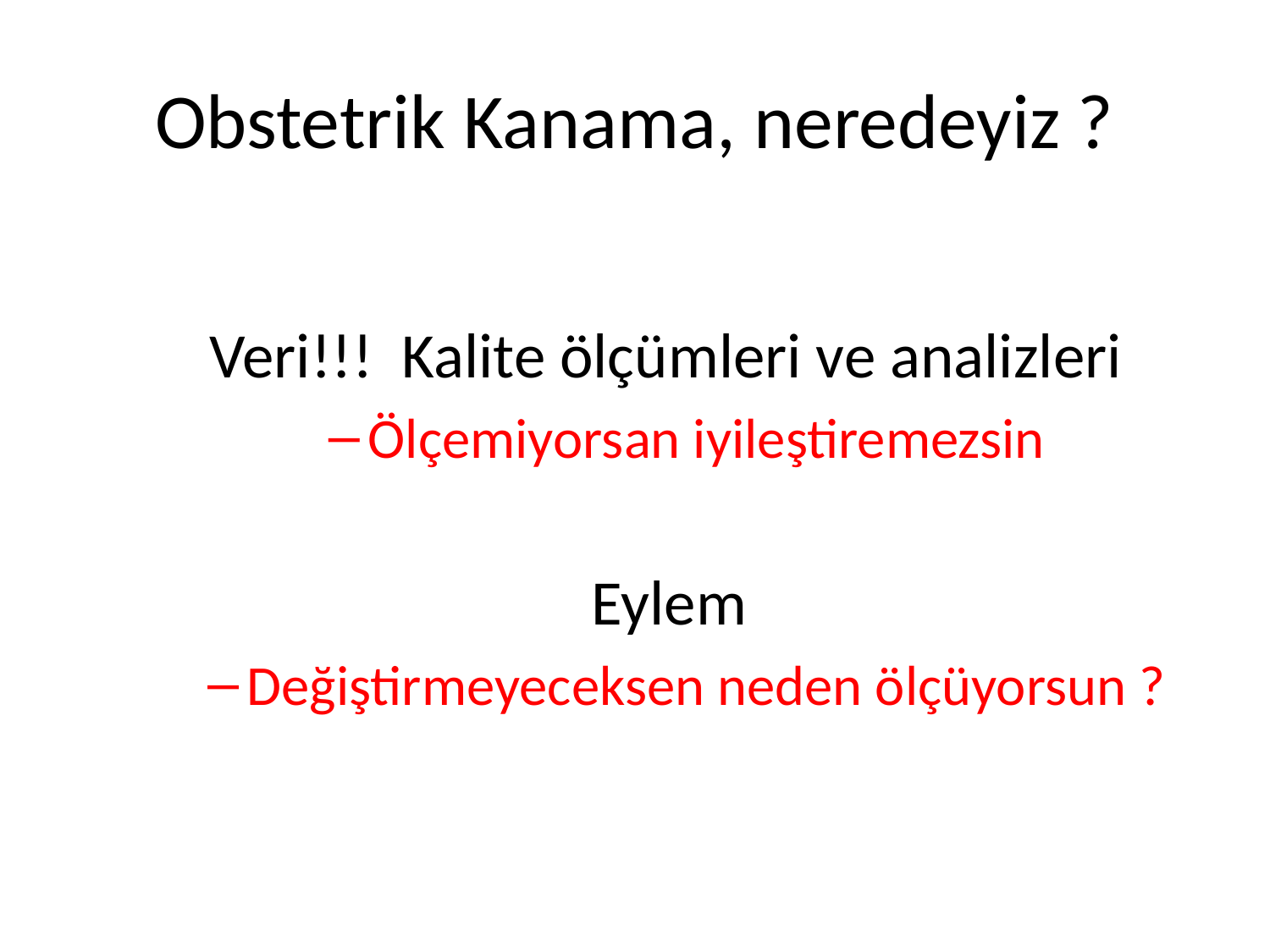

# Obstetrik Kanama, neredeyiz ?

  Veri!!!  Kalite ölçümleri ve analizleri
Ölçemiyorsan iyileştiremezsin

  Eylem
Değiştirmeyeceksen neden ölçüyorsun ?